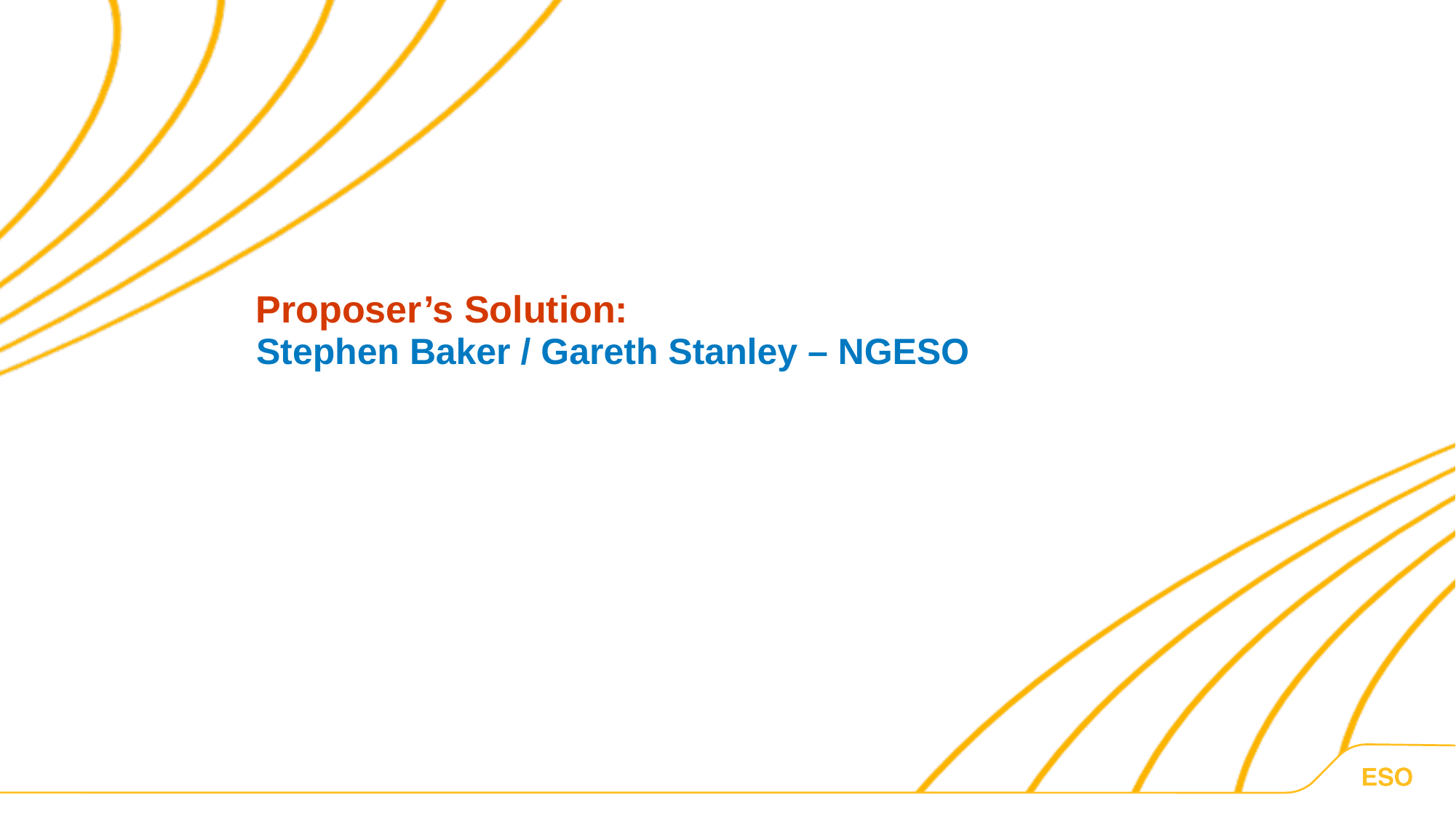

Proposer’s Solution:
Stephen Baker / Gareth Stanley – NGESO